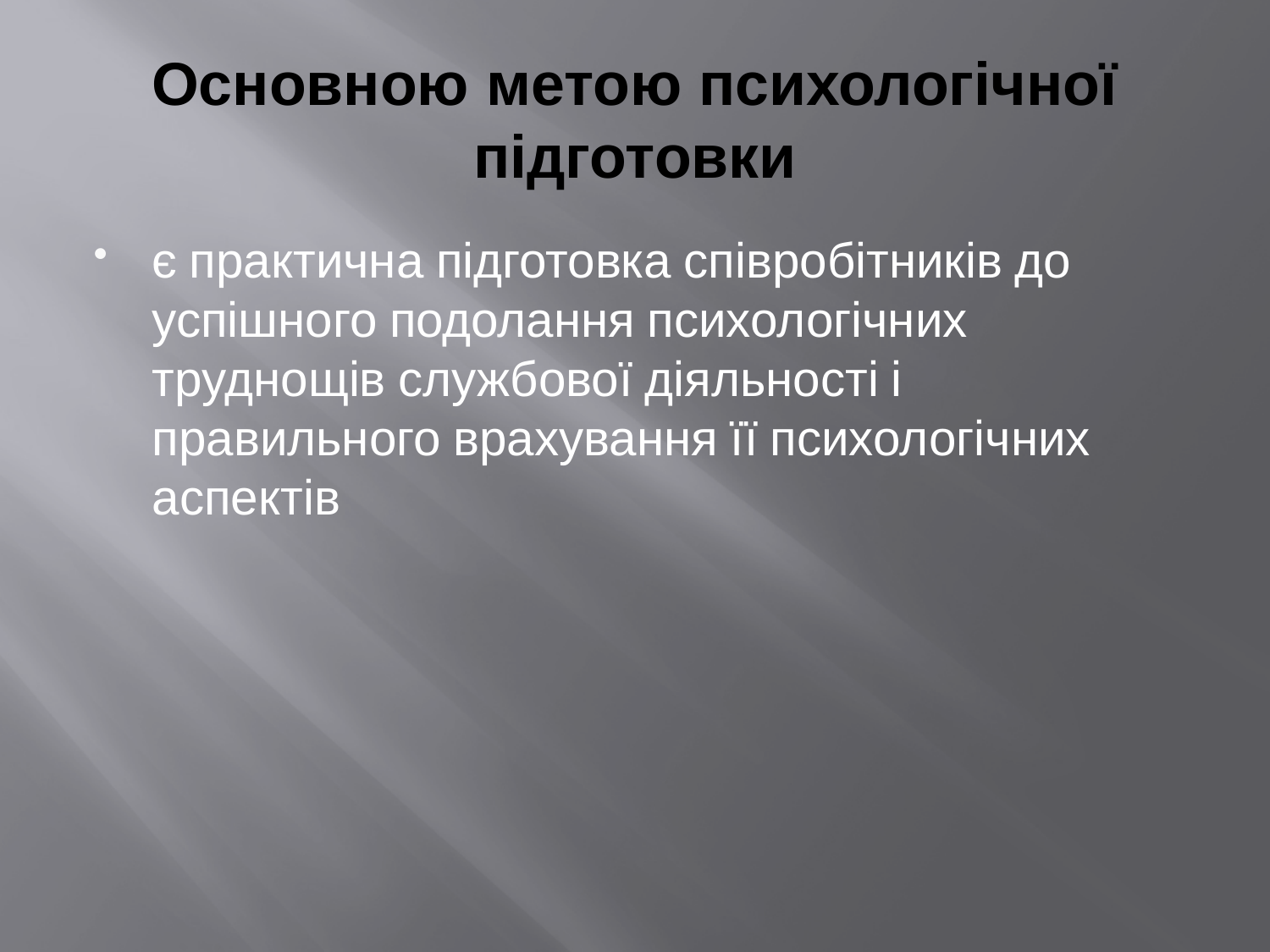

# Основною метою психологічної підготовки
є практична підготовка співробітників до успішного подолання психологічних труднощів службової діяльності і правильного врахування її психологічних аспектів